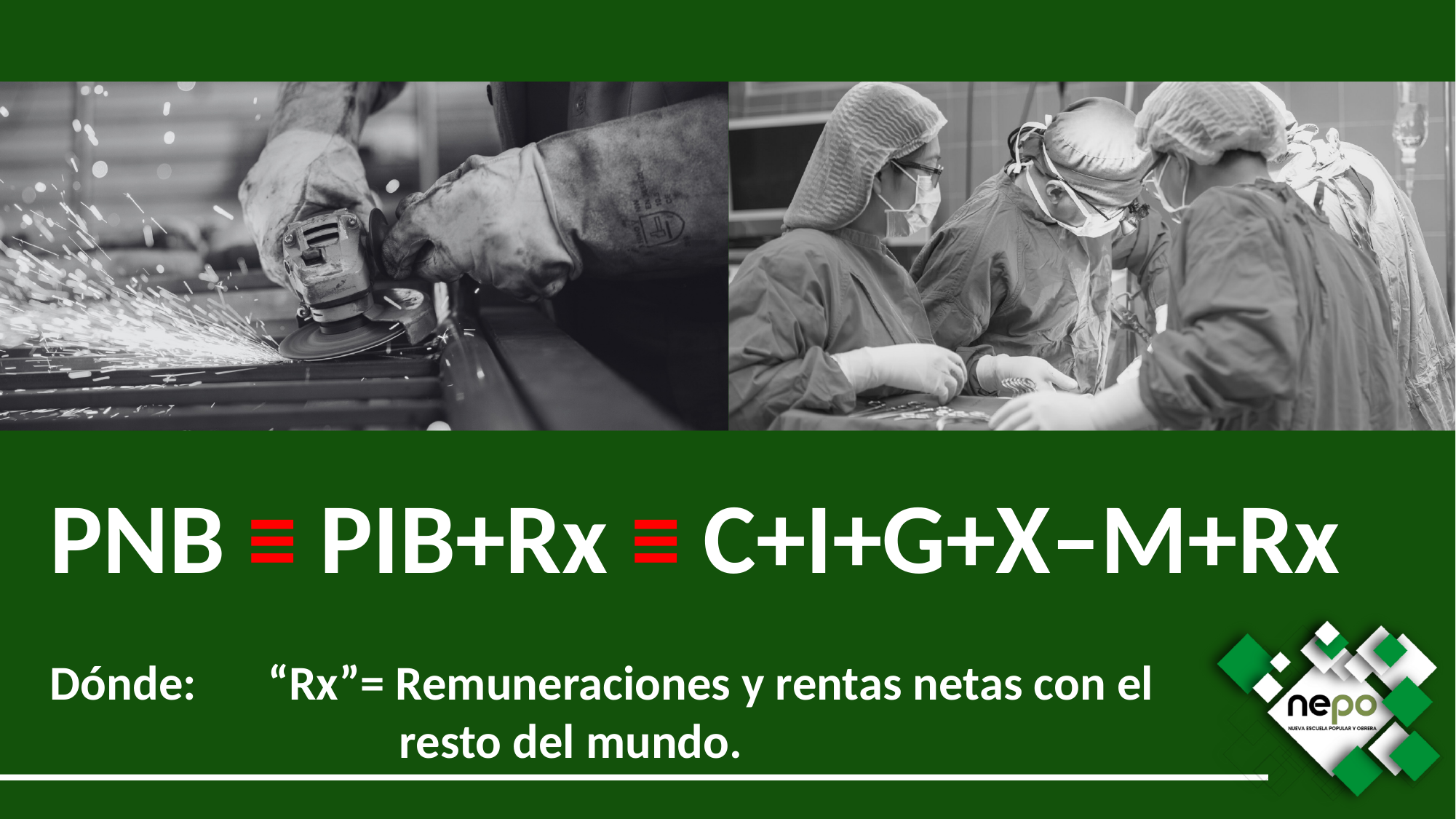

PNB ≡ PIB+Rx ≡ C+I+G+X–M+Rx

Dónde: 	“Rx”= Remuneraciones y rentas netas con el
			  resto del mundo.